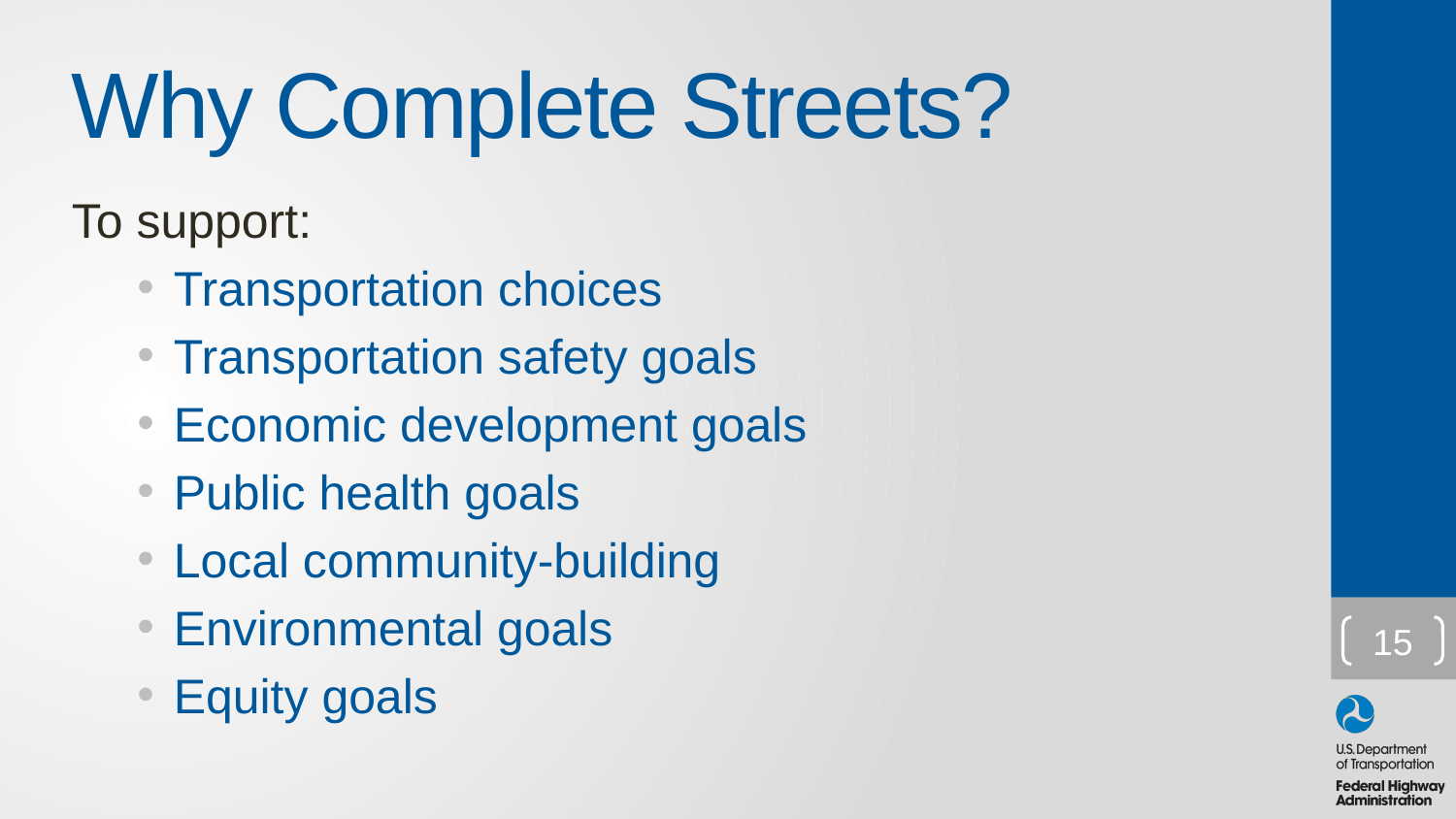

# Why Complete Streets?
To support:
Transportation choices
Transportation safety goals
Economic development goals
Public health goals
Local community-building
Environmental goals
Equity goals

15